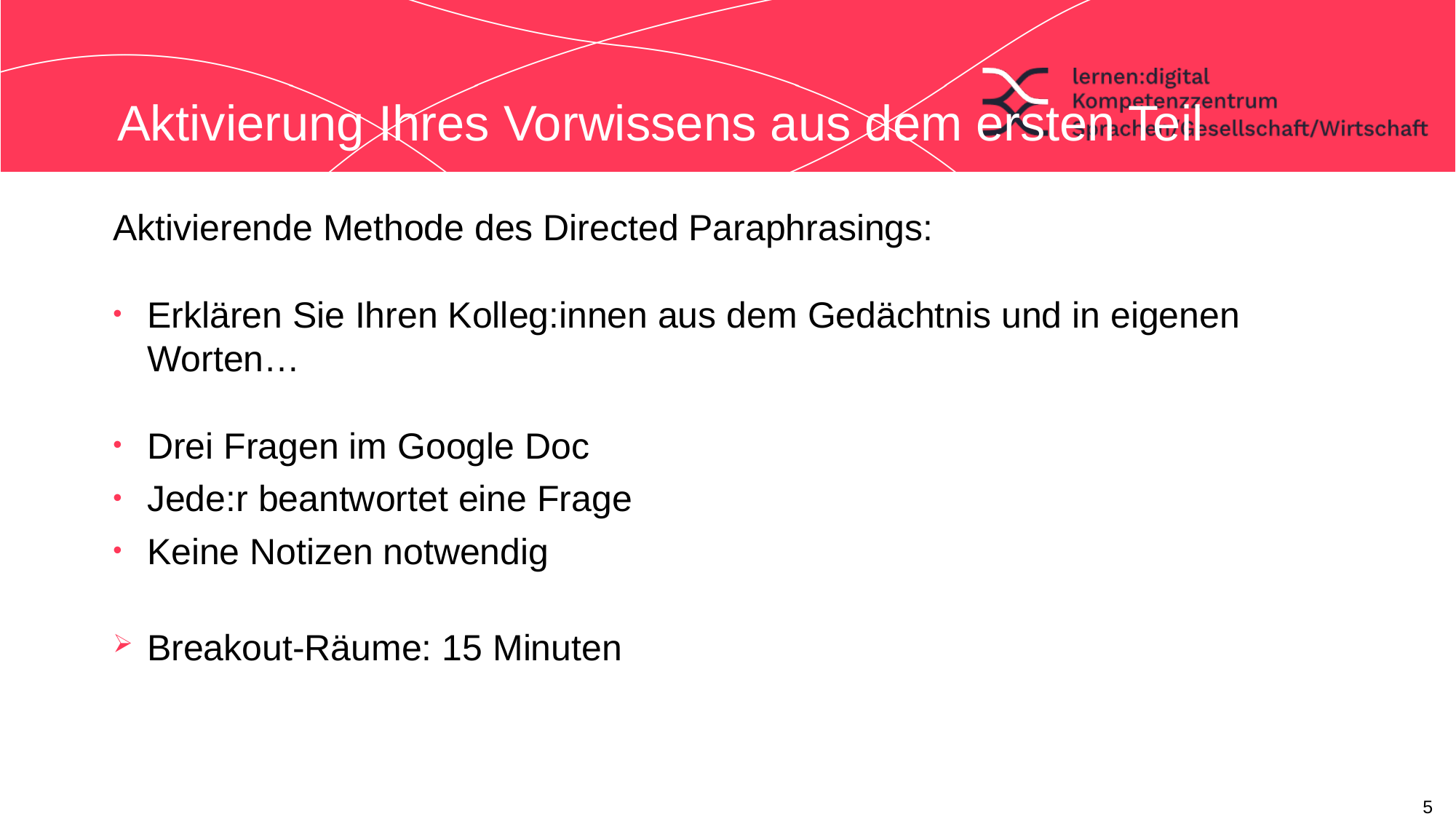

# Aktivierung Ihres Vorwissens aus dem ersten Teil
Aktivierende Methode des Directed Paraphrasings:

Erklären Sie Ihren Kolleg:innen aus dem Gedächtnis und in eigenen Worten…

Drei Fragen im Google Doc
Jede:r beantwortet eine Frage
Keine Notizen notwendig

Breakout-Räume: 15 Minuten

5